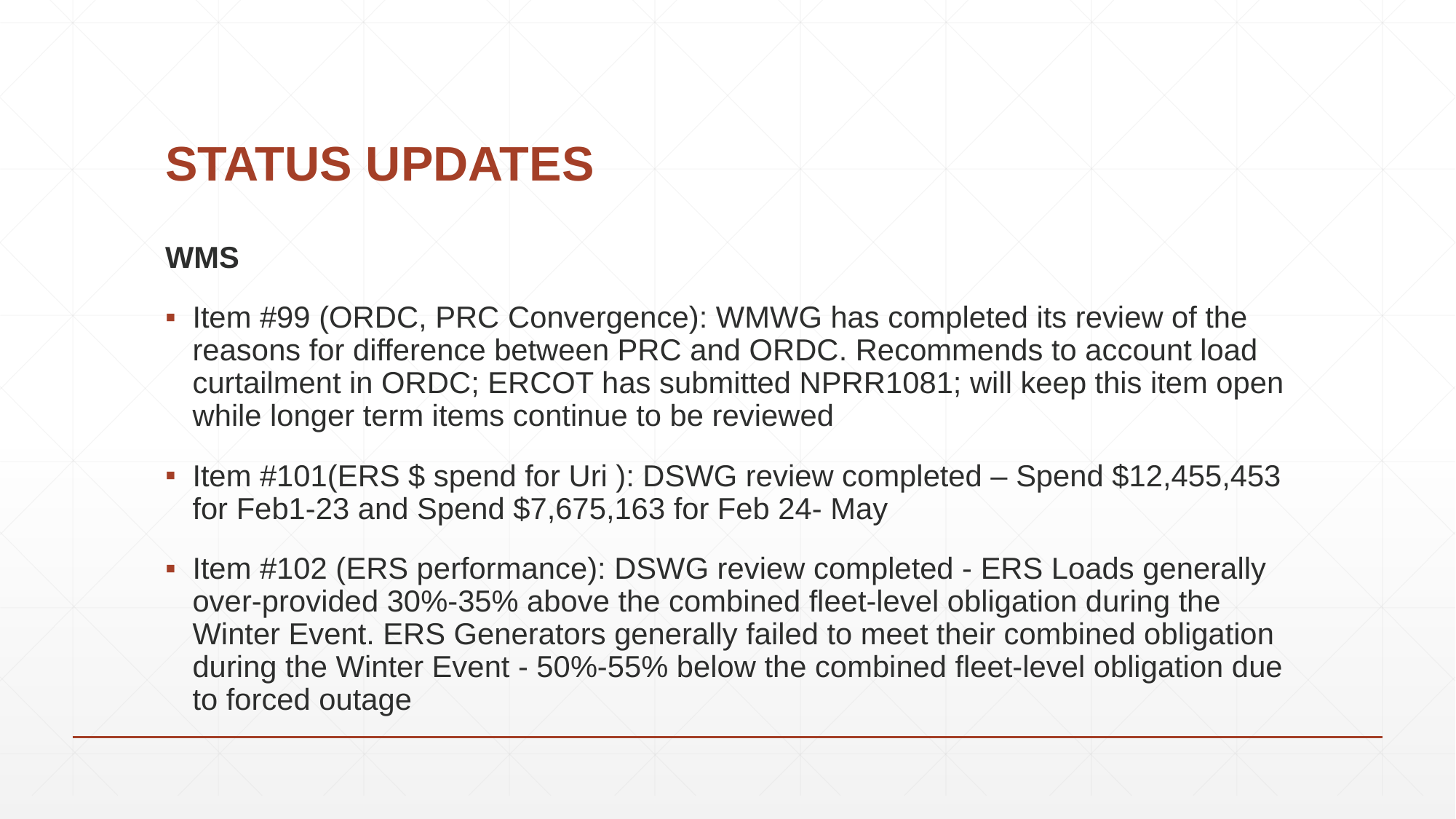

# STATUS UPDATES
WMS
Item #99 (ORDC, PRC Convergence): WMWG has completed its review of the reasons for difference between PRC and ORDC. Recommends to account load curtailment in ORDC; ERCOT has submitted NPRR1081; will keep this item open while longer term items continue to be reviewed
Item #101(ERS $ spend for Uri ): DSWG review completed – Spend $12,455,453 for Feb1-23 and Spend $7,675,163 for Feb 24- May
Item #102 (ERS performance): DSWG review completed - ERS Loads generally over-provided 30%-35% above the combined fleet-level obligation during the Winter Event. ERS Generators generally failed to meet their combined obligation during the Winter Event - 50%-55% below the combined fleet-level obligation due to forced outage